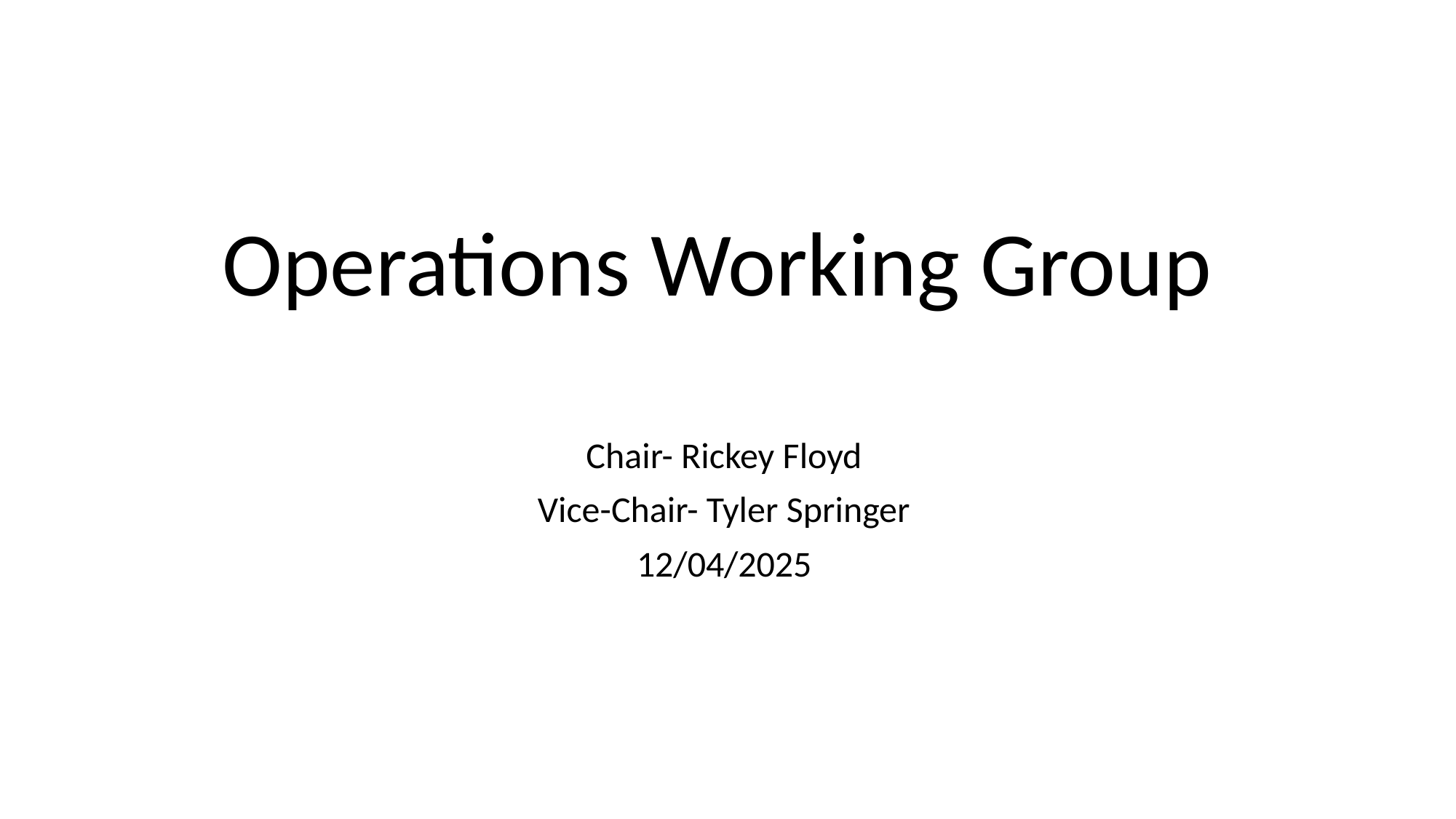

# Operations Working Group
Chair- Rickey Floyd
Vice-Chair- Tyler Springer
12/04/2025